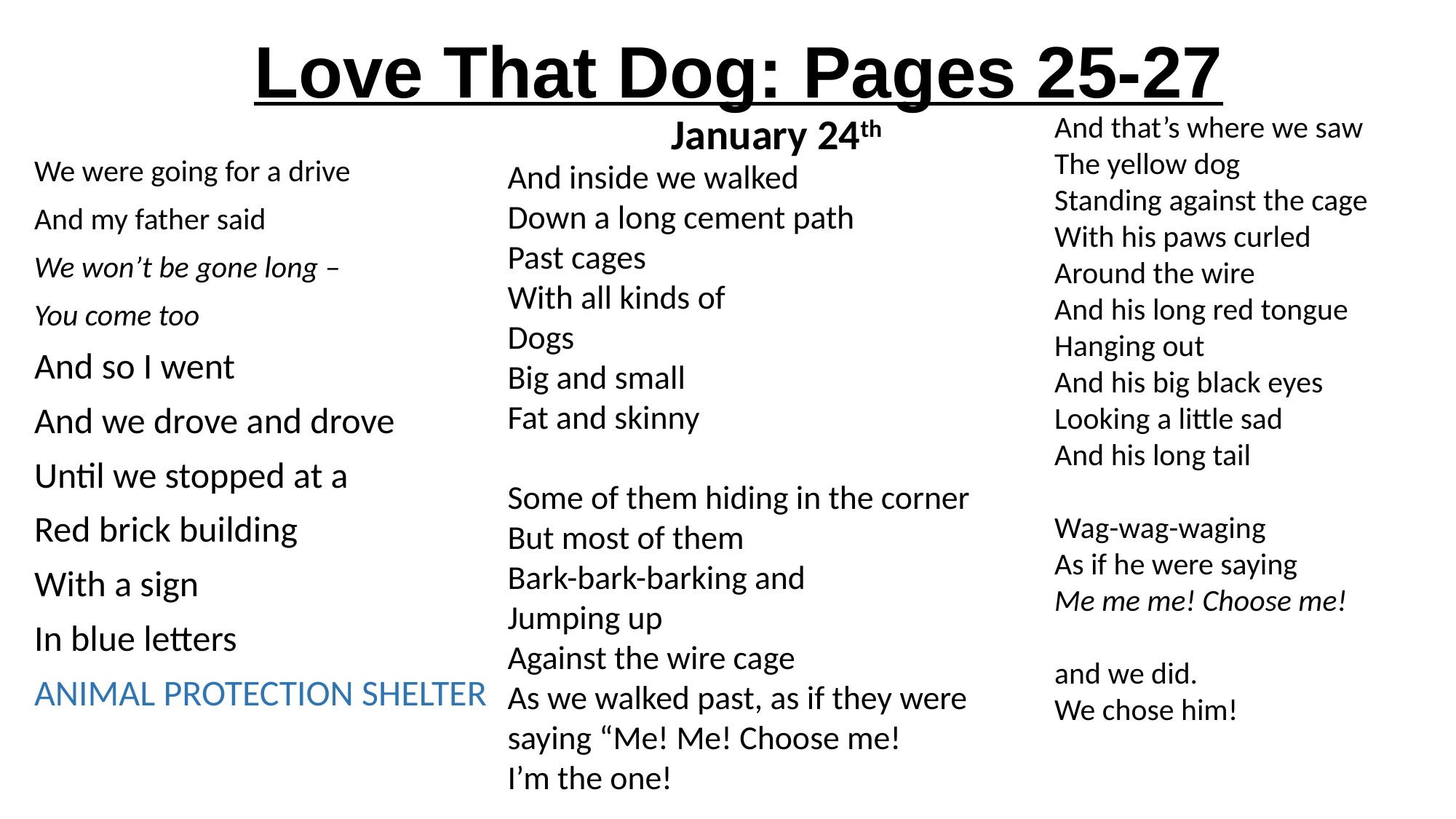

# Love That Dog: Pages 25-27
January 24th
And that’s where we saw
The yellow dog
Standing against the cage
With his paws curled
Around the wire
And his long red tongue
Hanging out
And his big black eyes
Looking a little sad
And his long tail

Wag-wag-waging
As if he were saying
Me me me! Choose me!
and we did.
We chose him!

We were going for a drive
And my father said
We won’t be gone long –
You come too
And so I went
And we drove and drove
Until we stopped at a
Red brick building
With a sign
In blue letters
ANIMAL PROTECTION SHELTER

And inside we walked
Down a long cement path
Past cages
With all kinds of
Dogs
Big and small
Fat and skinny

Some of them hiding in the corner
But most of them
Bark-bark-barking and
Jumping up
Against the wire cage
As we walked past, as if they were saying “Me! Me! Choose me!
I’m the one!